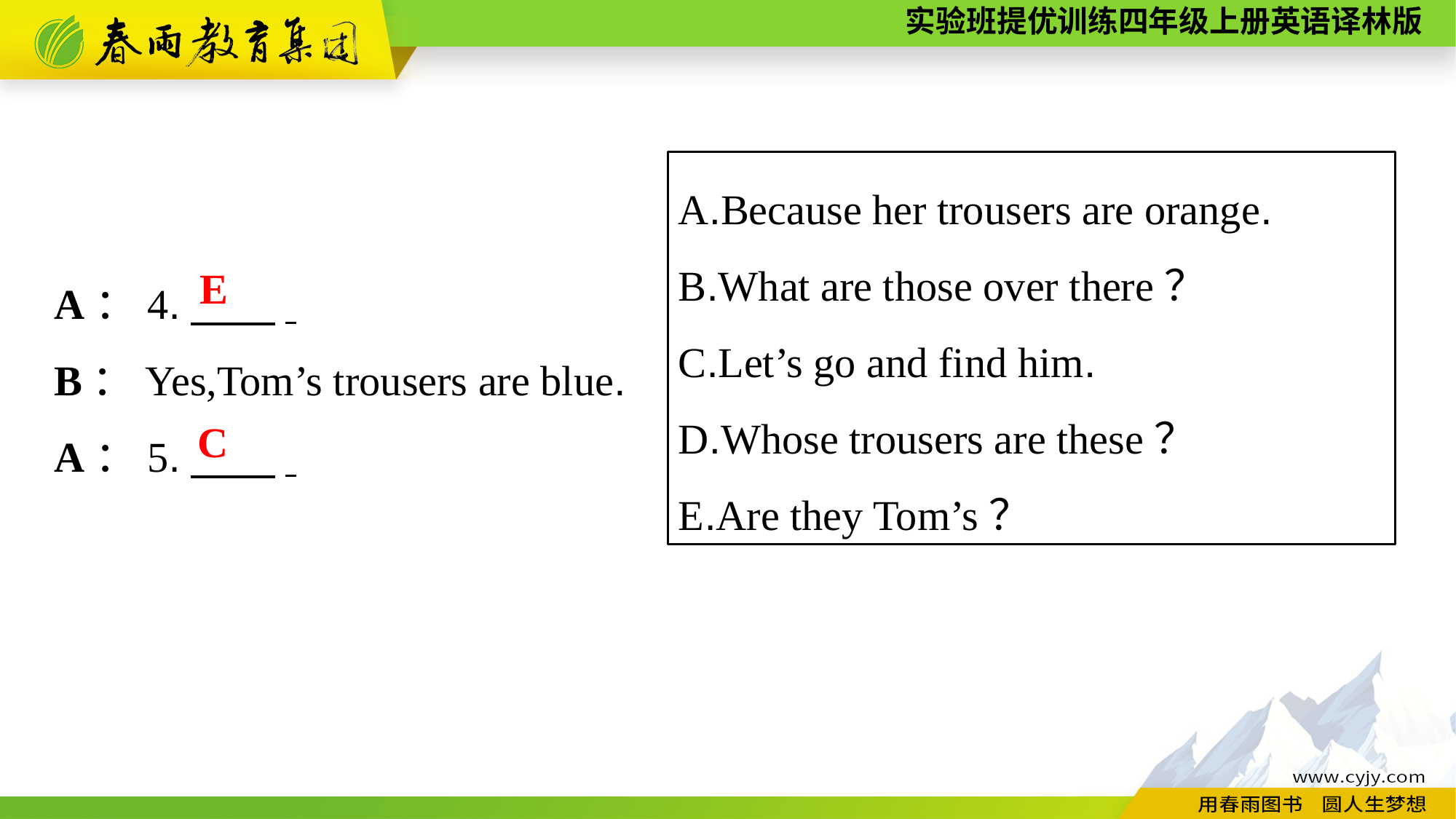

A.Because her trousers are orange.
B.What are those over there？
C.Let’s go and find him.
D.Whose trousers are these？
E.Are they Tom’s？
A：4.　　.
B：Yes,Tom’s trousers are blue.
A：5.　　.
E
C